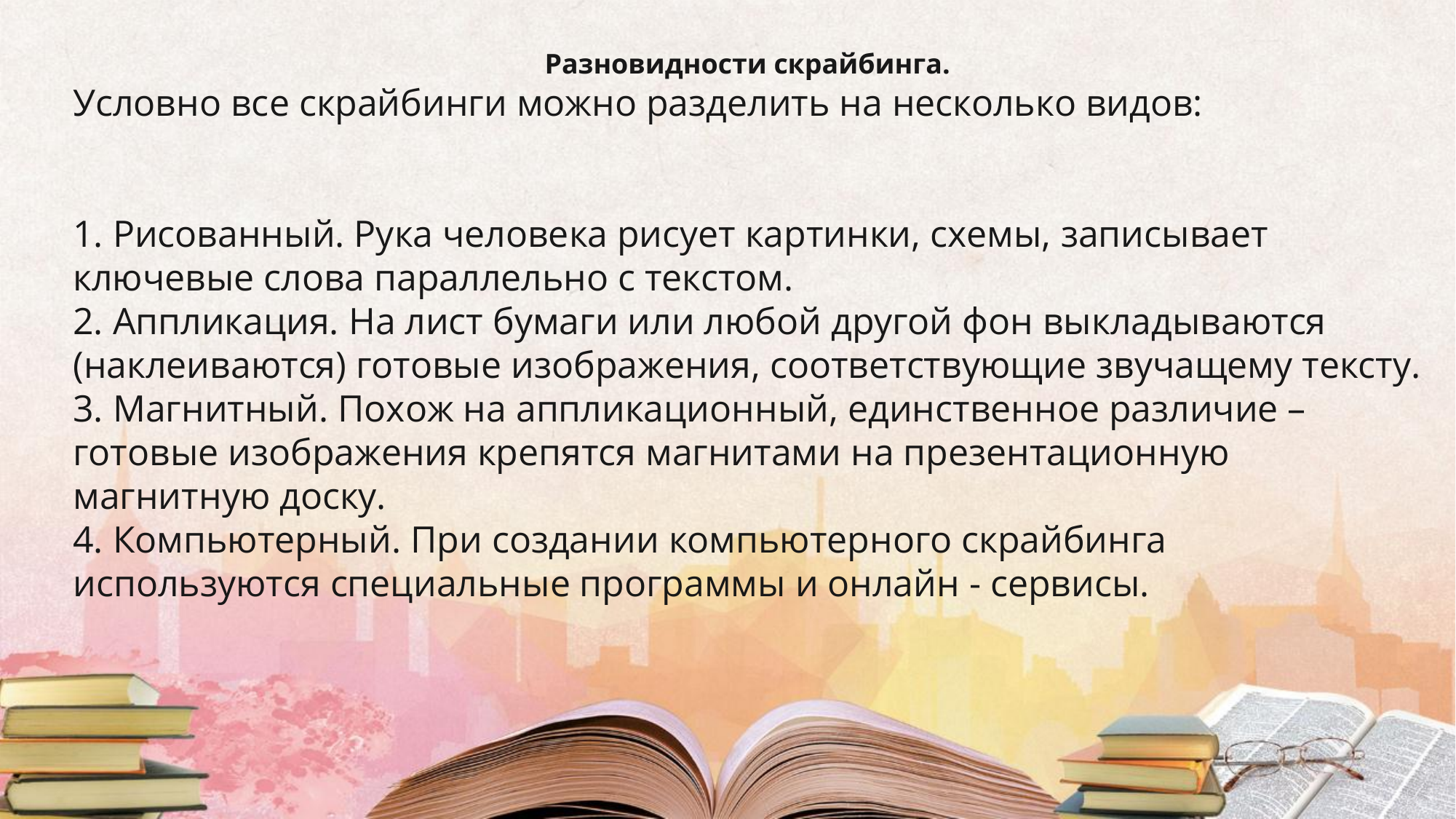

Разновидности скрайбинга.
Условно все скрайбинги можно разделить на несколько видов:

1. Рисованный. Рука человека рисует картинки, схемы, записывает ключевые слова параллельно с текстом.
2. Аппликация. На лист бумаги или любой другой фон выкладываются (наклеиваются) готовые изображения, соответствующие звучащему тексту.
3. Магнитный. Похож на аппликационный, единственное различие – готовые изображения крепятся магнитами на презентационную магнитную доску.
4. Компьютерный. При создании компьютерного скрайбинга используются специальные программы и онлайн - сервисы.